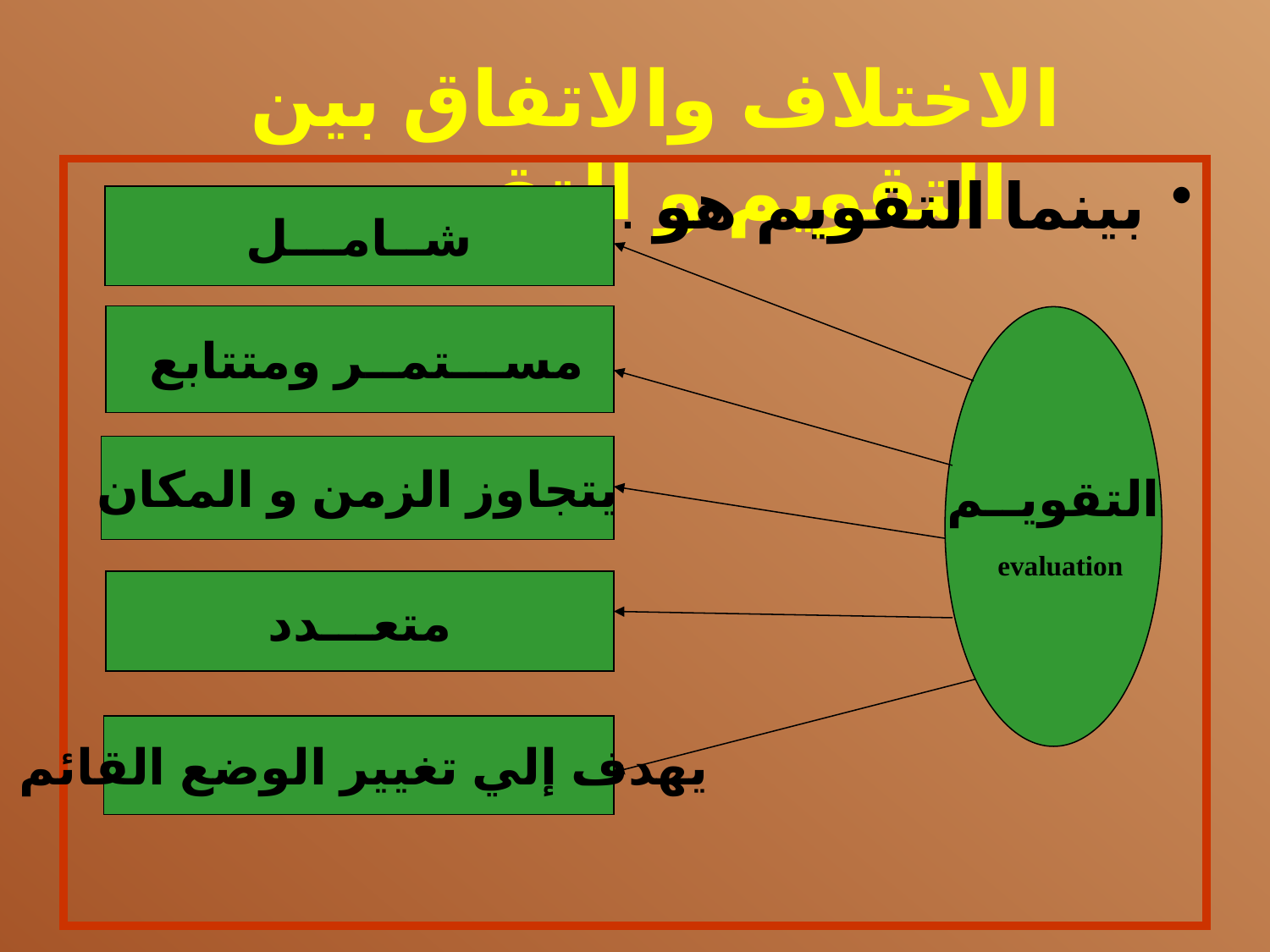

# الاختلاف والاتفاق بين التقويم و التقييم ..
بينما التقويم هو ..
شــامـــل

التقويــم
evaluation

مســـتمــر ومتتابع
يتجاوز الزمن و المكان
متعـــدد
يهدف إلي تغيير الوضع القائم